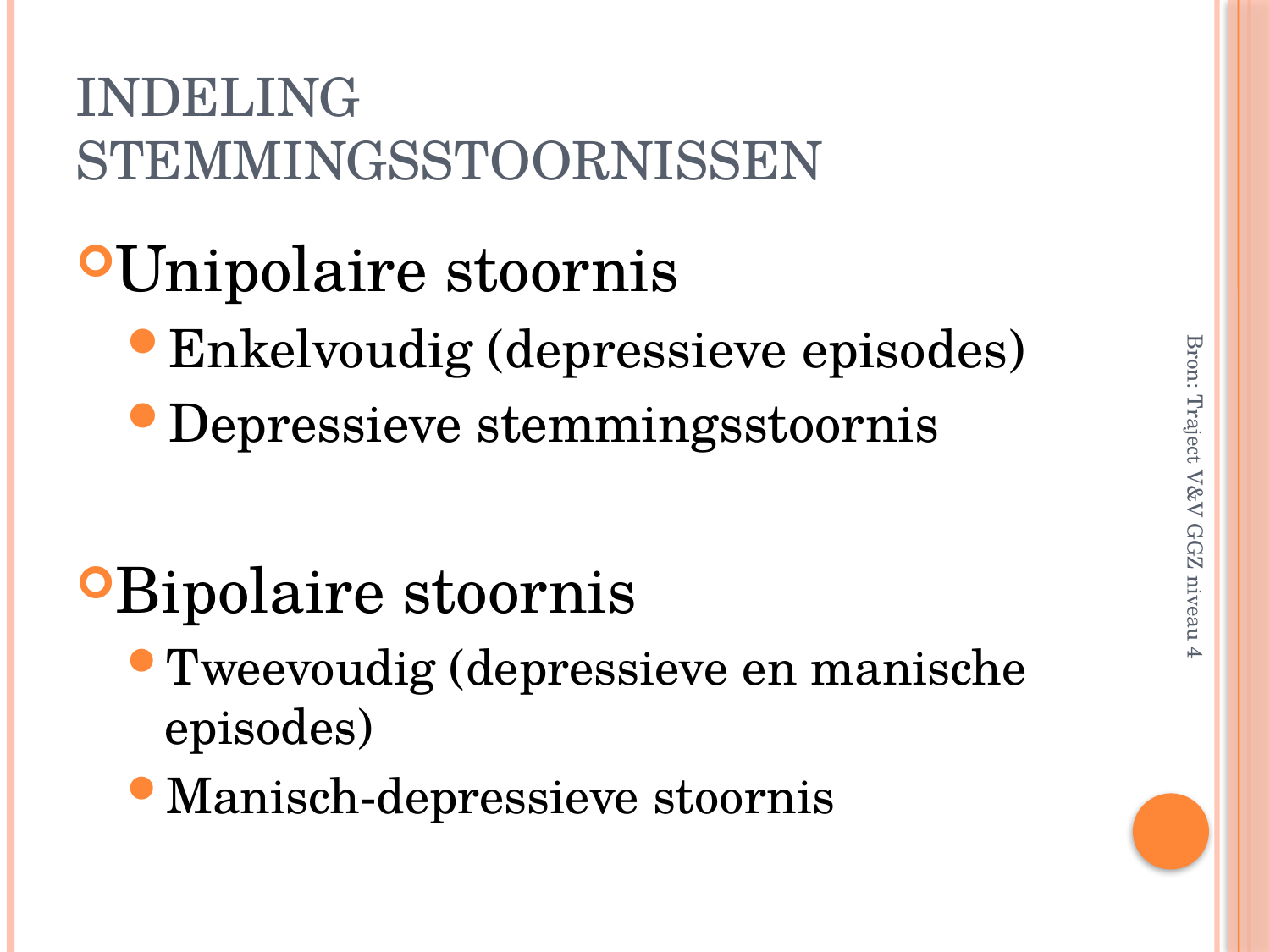

# Indeling stemmingsstoornissen
Unipolaire stoornis
Enkelvoudig (depressieve episodes)
Depressieve stemmingsstoornis

Bipolaire stoornis
Tweevoudig (depressieve en manische episodes)
Manisch-depressieve stoornis

Bron: Traject V&V GGZ niveau 4